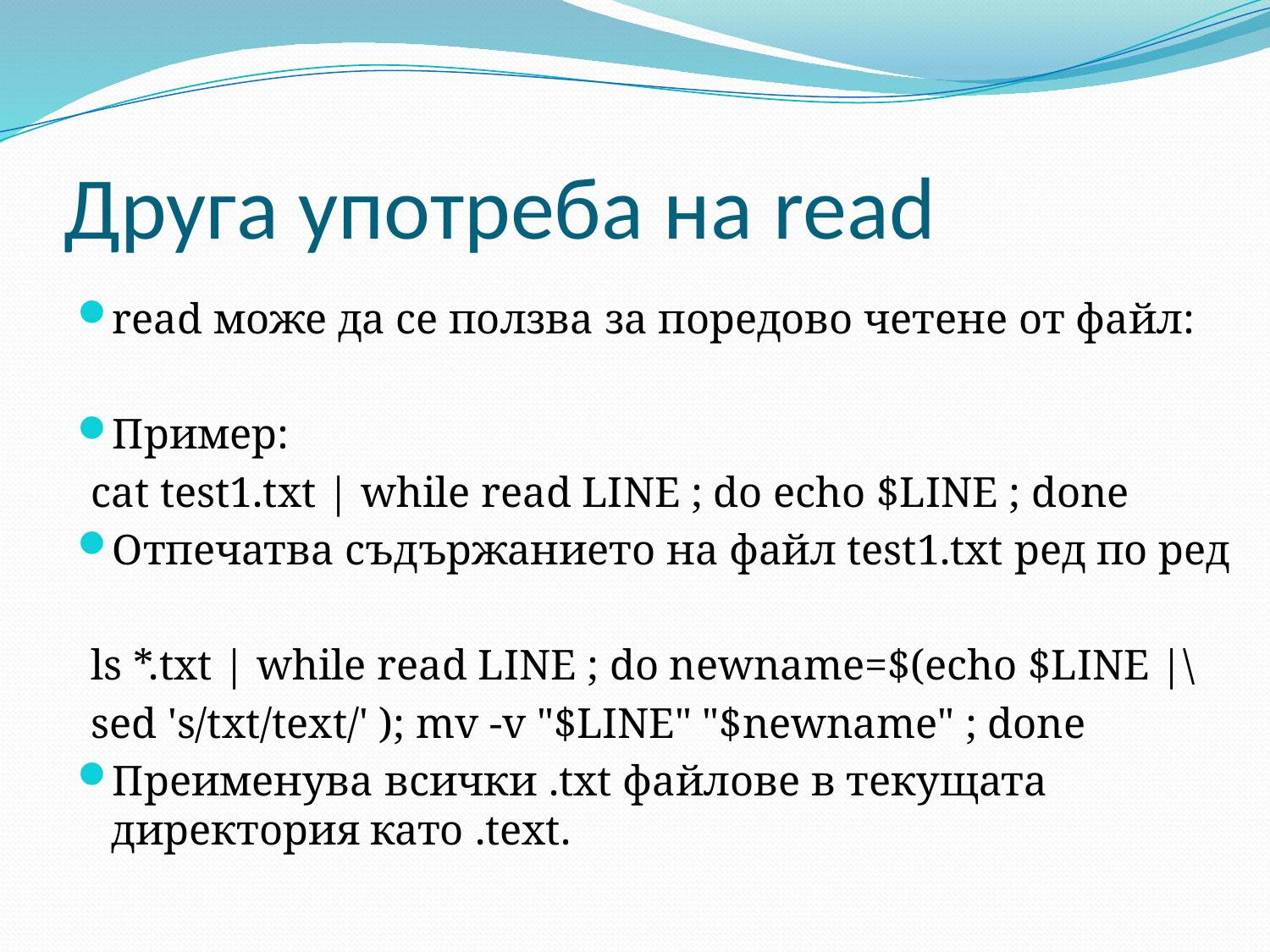

# Друга употреба на read
read може да се ползва за поредово четене от файл:

Пример:
cat test1.txt | while read LINE ; do echo $LINE ; done
Отпечатва съдържанието на файл test1.txt ред по ред

ls *.txt | while read LINE ; do newname=$(echo $LINE |\
sed 's/txt/text/' ); mv -v "$LINE" "$newname" ; done
Преименува всички .txt файлове в текущата директория като .text.